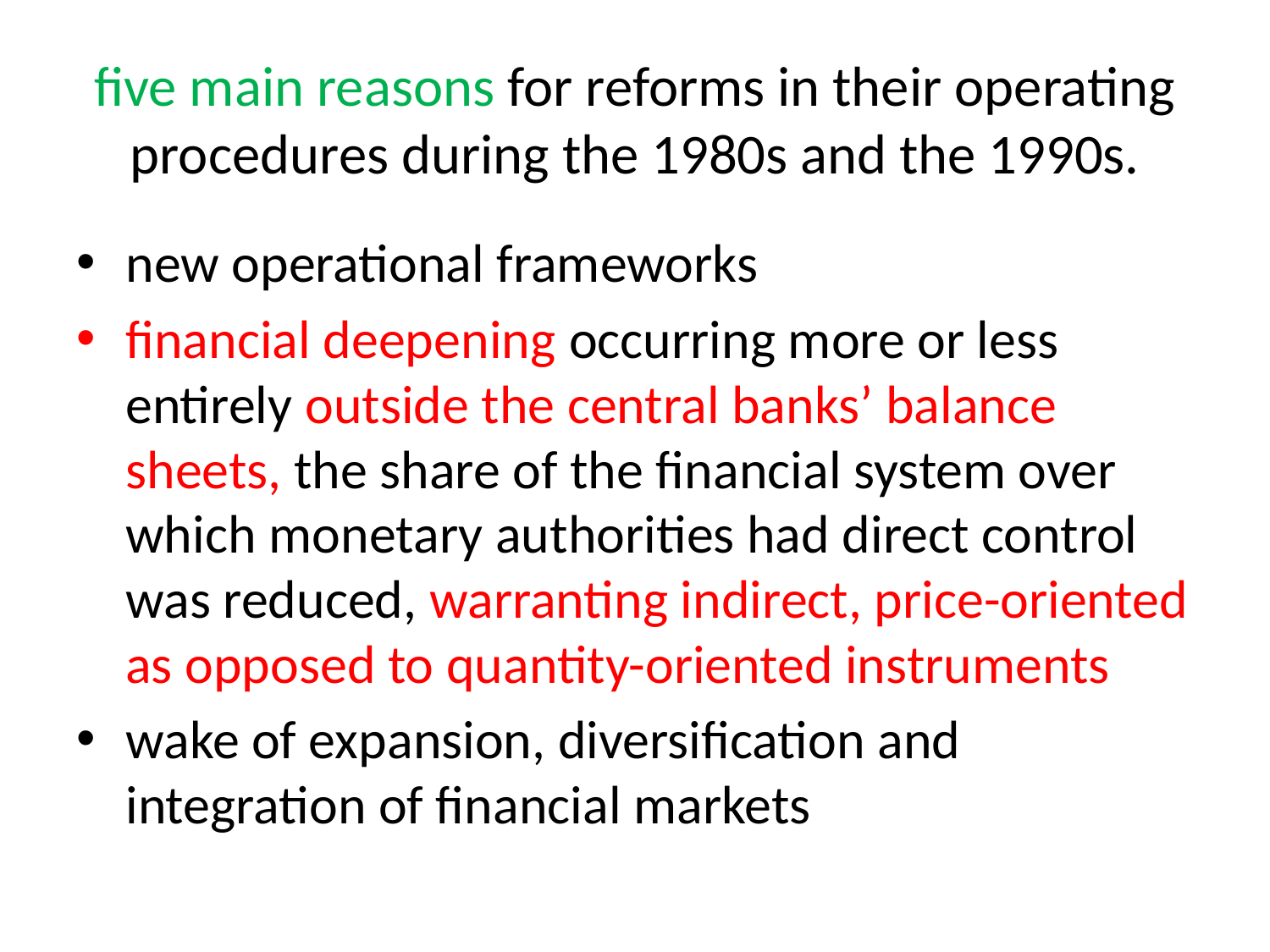

# five main reasons for reforms in their operating procedures during the 1980s and the 1990s.
new operational frameworks
financial deepening occurring more or less entirely outside the central banks’ balance sheets, the share of the financial system over which monetary authorities had direct control was reduced, warranting indirect, price-oriented as opposed to quantity-oriented instruments
wake of expansion, diversification and integration of financial markets